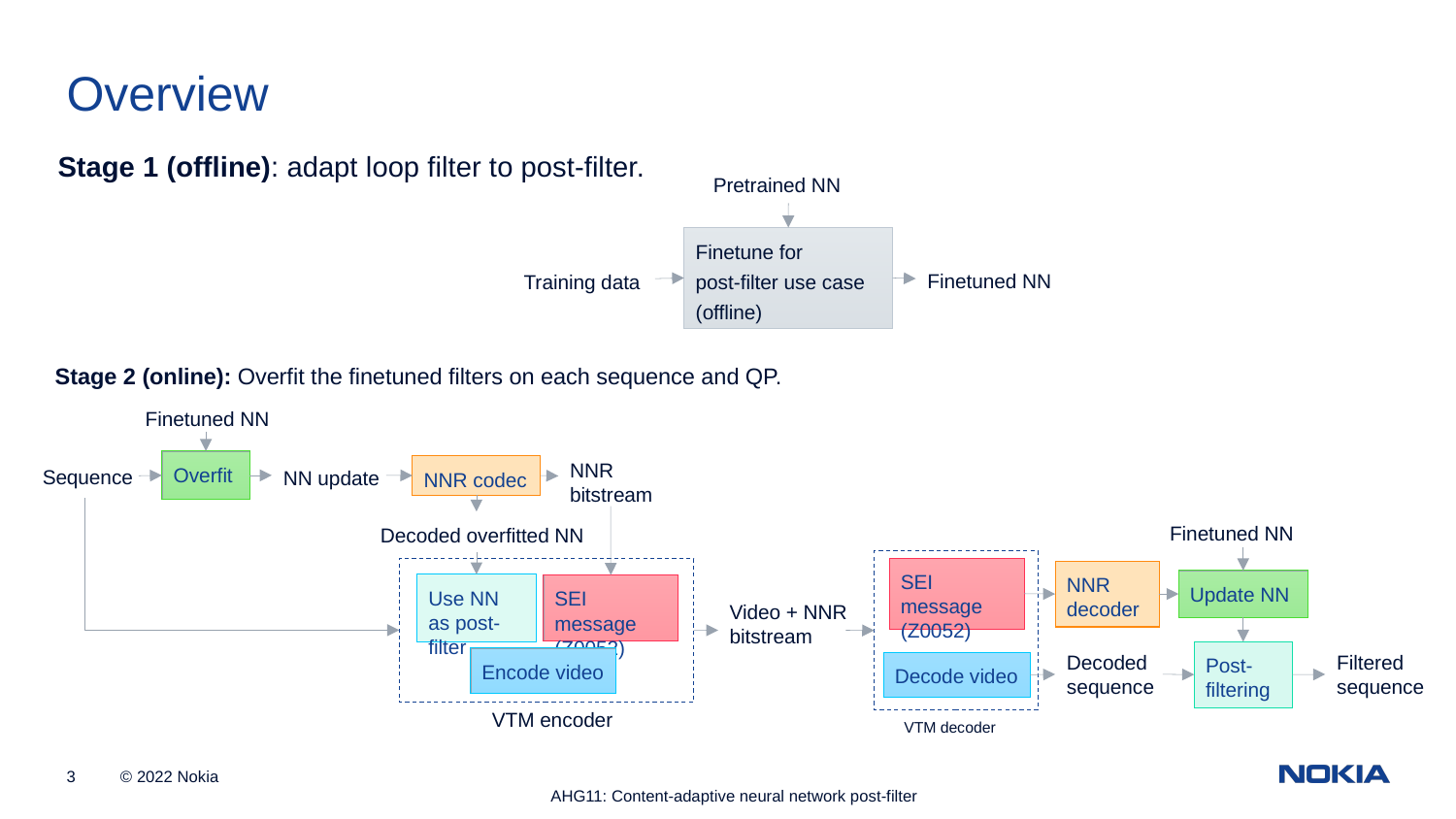

Overview

Stage 1 (offline): adapt loop filter to post-filter.

Pretrained NN
Finetune for
post-filter use case
(offline)
Finetuned NN
Training data
Stage 2 (online): Overfit the finetuned filters on each sequence and QP.

Finetuned NN
NNR
bitstream
Overfit
Sequence
NN update
NNR codec
Finetuned NN
Decoded overfitted NN

SEI message (Z0052)

NNR decoder
Update NN
Use NN as post-filter
SEI message (Z0052)
Video + NNR
bitstream
Decoded
sequence
Filtered
sequence
Post-filtering
Encode video
Decode video
VTM encoder
VTM decoder
AHG11: Content-adaptive neural network post-filter